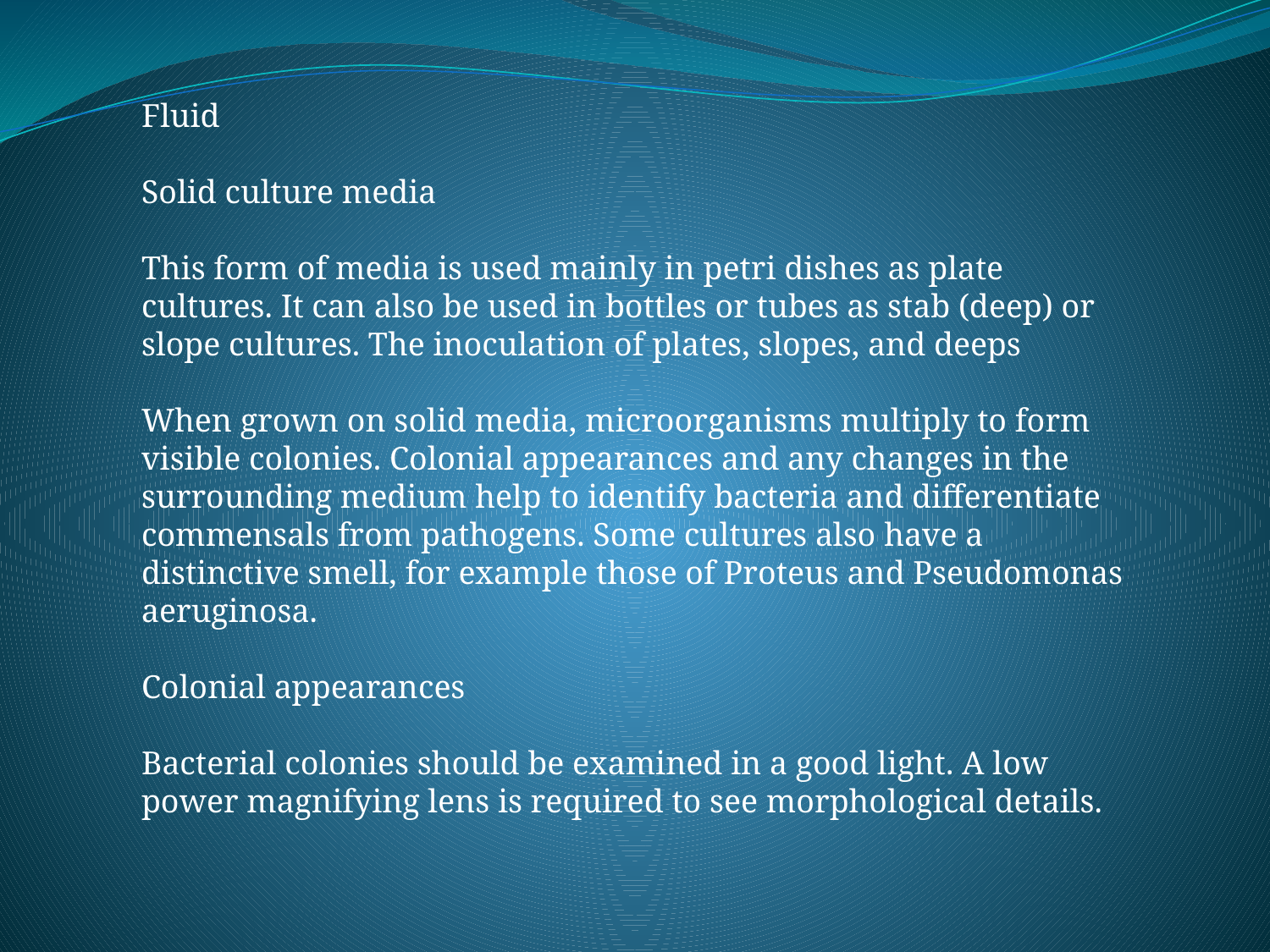

Fluid

Solid culture media

This form of media is used mainly in petri dishes as plate cultures. It can also be used in bottles or tubes as stab (deep) or slope cultures. The inoculation of plates, slopes, and deeps

When grown on solid media, microorganisms multiply to form visible colonies. Colonial appearances and any changes in the surrounding medium help to identify bacteria and differentiate commensals from pathogens. Some cultures also have a distinctive smell, for example those of Proteus and Pseudomonas aeruginosa.

Colonial appearances

Bacterial colonies should be examined in a good light. A low power magnifying lens is required to see morphological details.